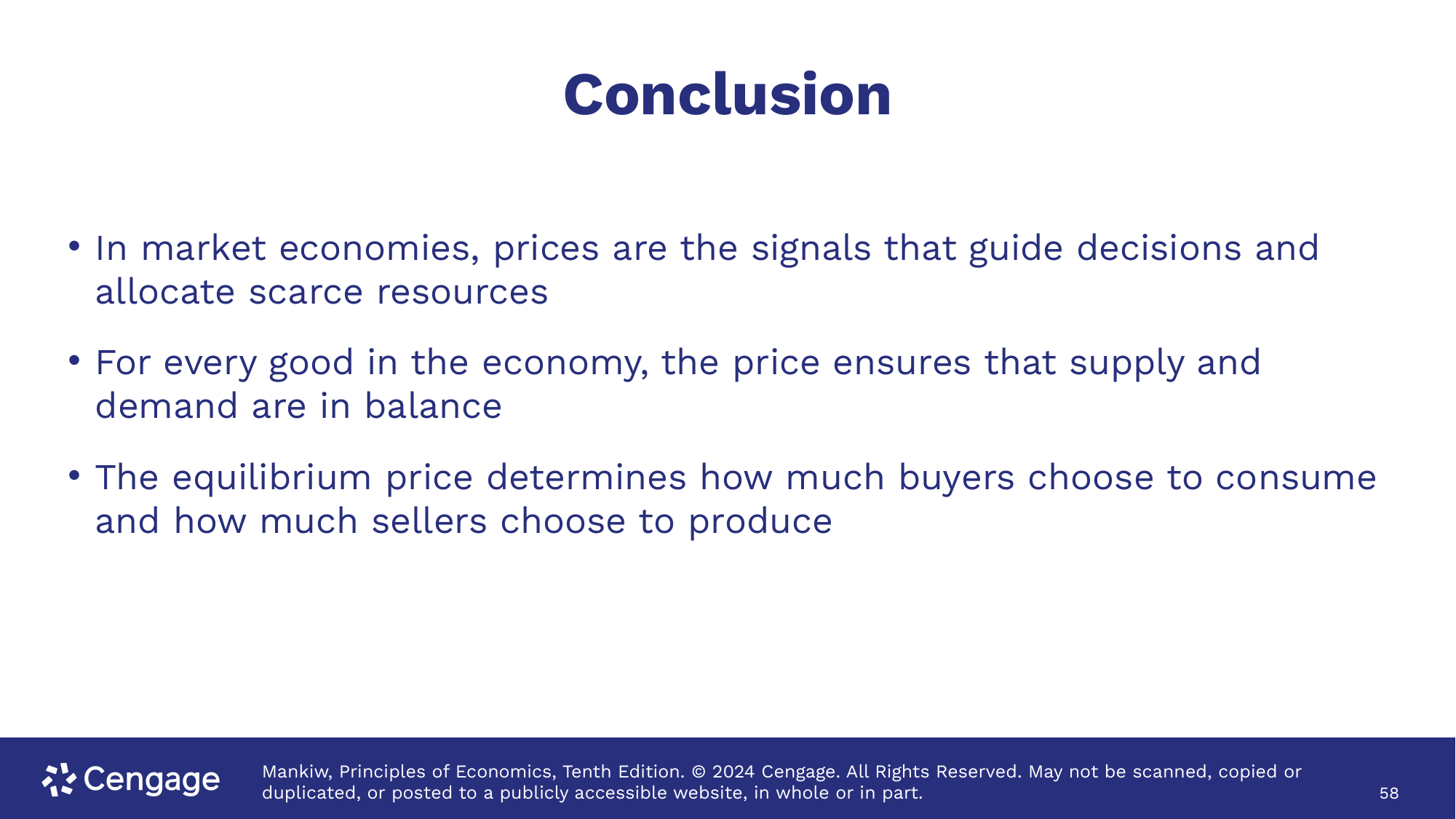

# Conclusion
In market economies, prices are the signals that guide decisions and allocate scarce resources
For every good in the economy, the price ensures that supply and demand are in balance
The equilibrium price determines how much buyers choose to consume and how much sellers choose to produce